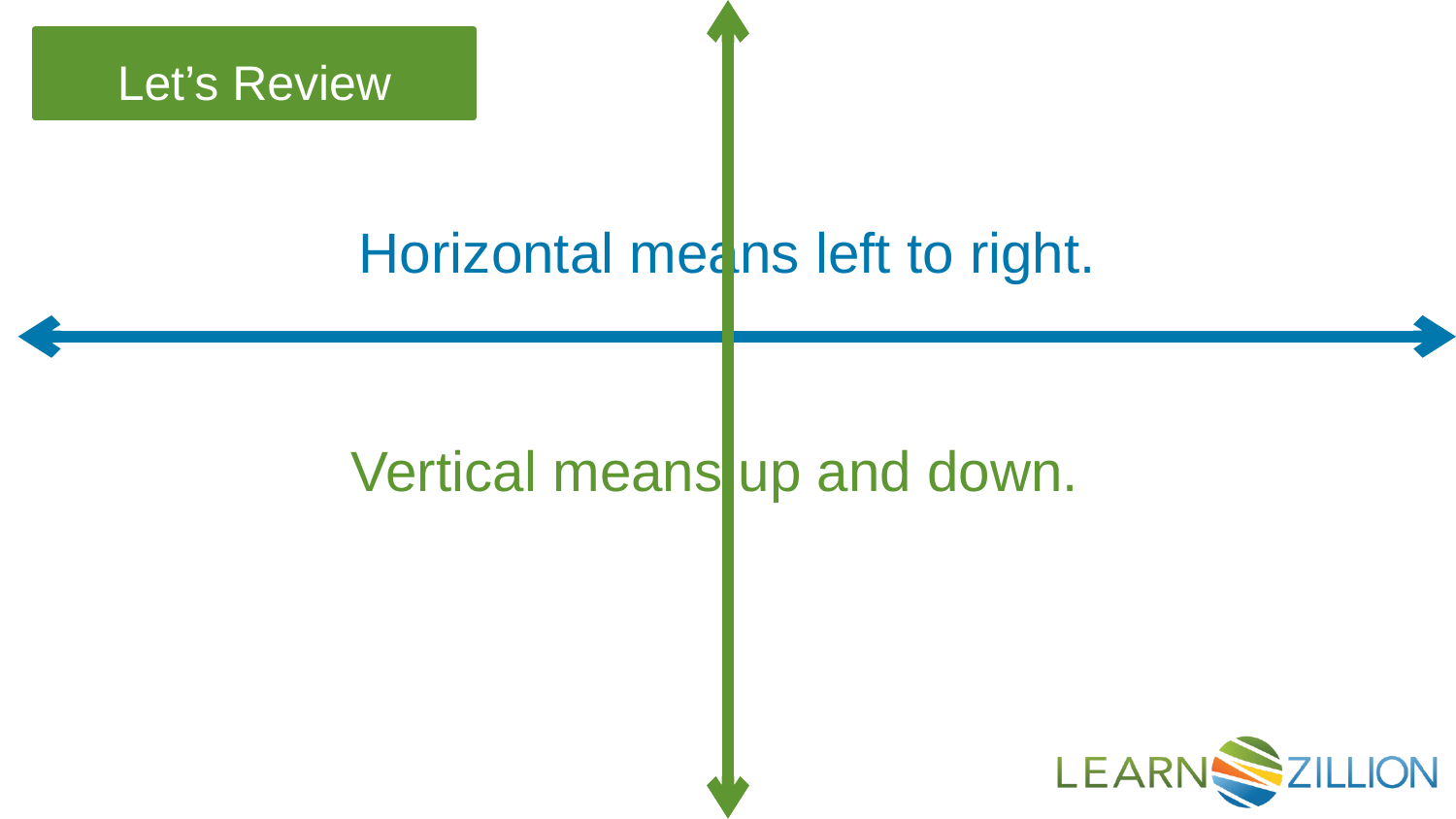

Horizontal means left to right.
Vertical means up and down.